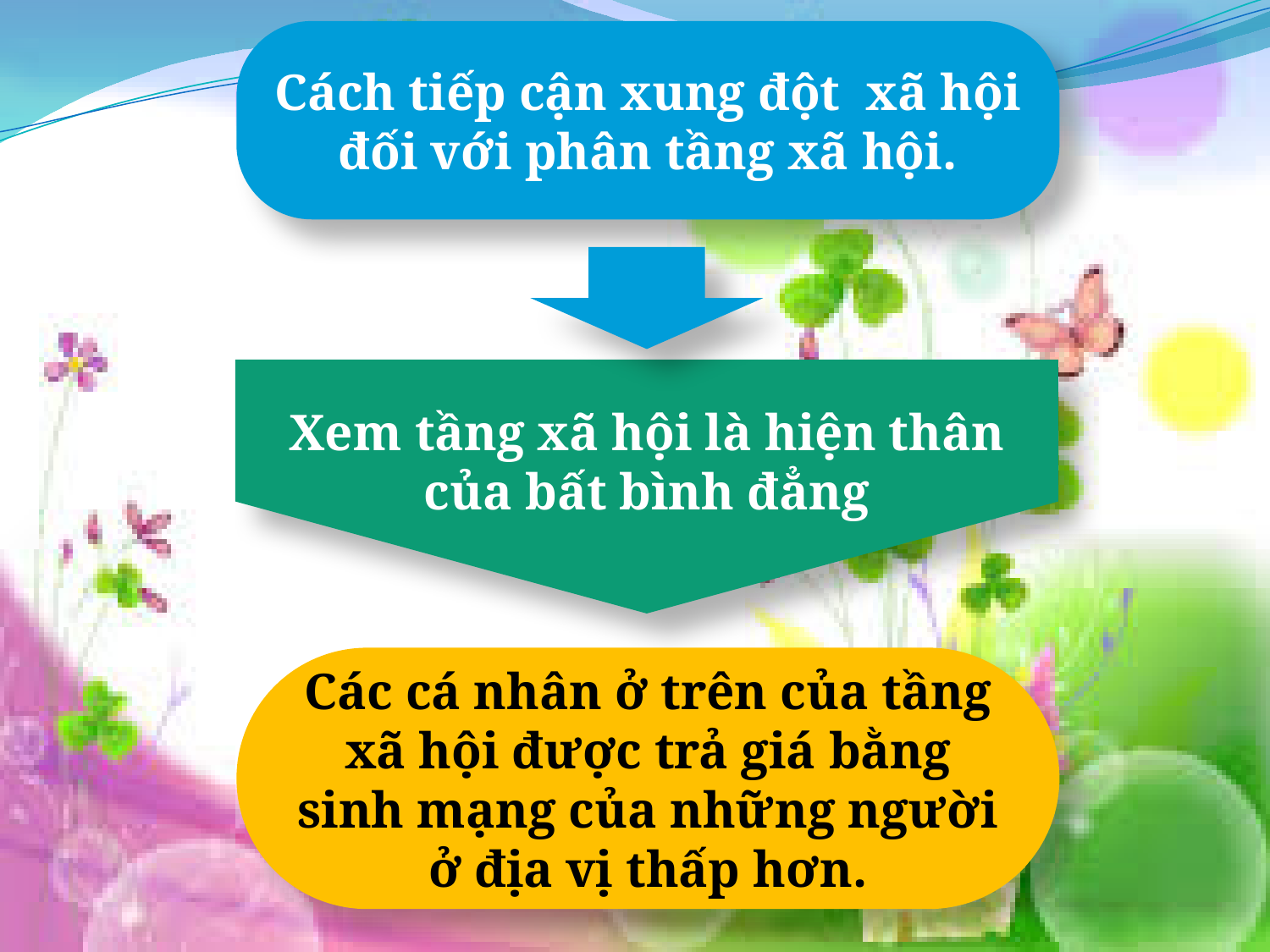

Cách tiếp cận xung đột  xã hội đối với phân tầng xã hội.

Xem tầng xã hội là hiện thân của bất bình đẳng
Các cá nhân ở trên của tầng xã hội được trả giá bằng sinh mạng của những người ở địa vị thấp hơn.